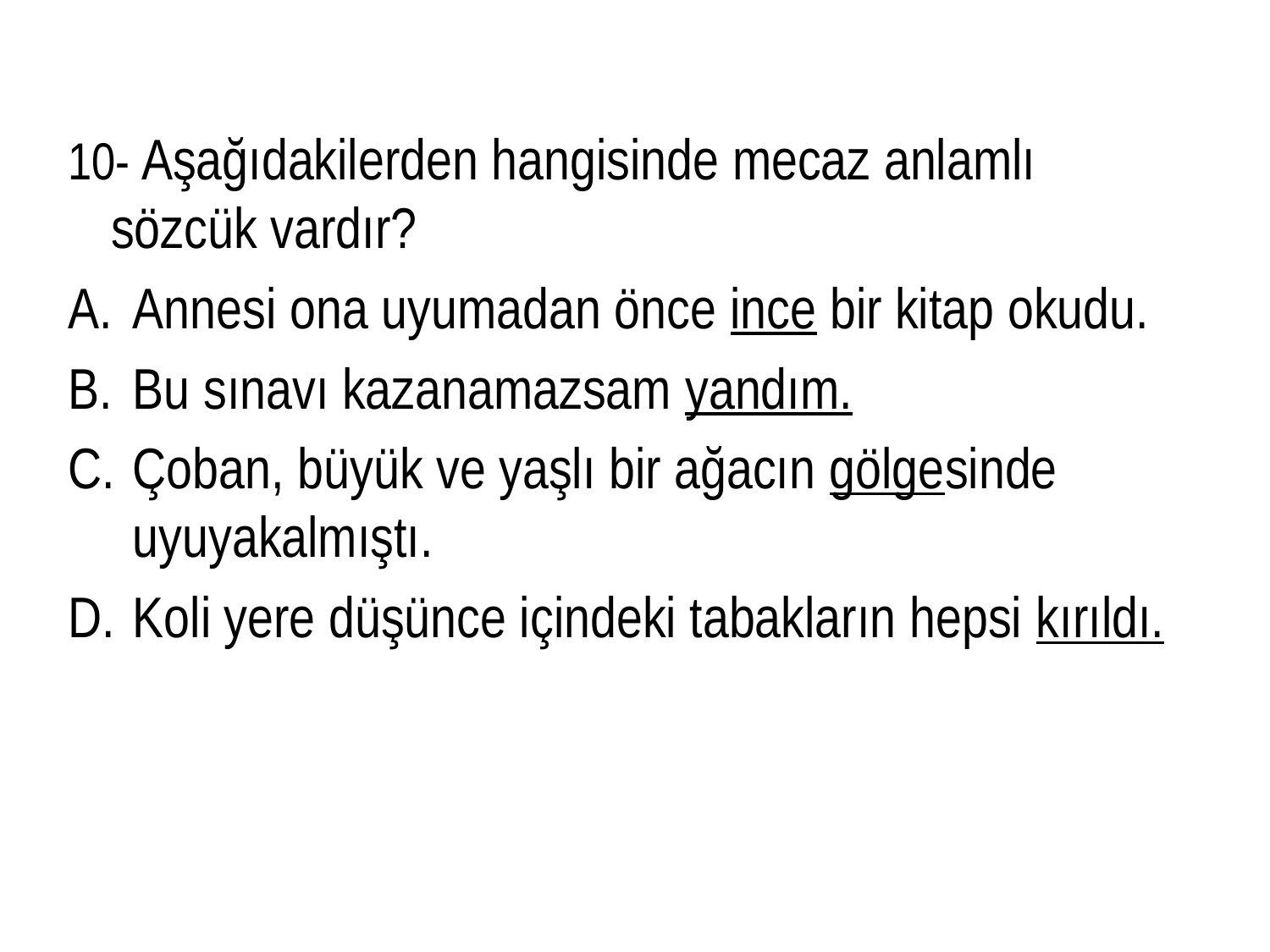

10- Aşağıdakilerden hangisinde mecaz anlamlı sözcük vardır?
Annesi ona uyumadan önce ince bir kitap okudu.
Bu sınavı kazanamazsam yandım.
Çoban, büyük ve yaşlı bir ağacın gölgesinde uyuyakalmıştı.
Koli yere düşünce içindeki tabakların hepsi kırıldı.